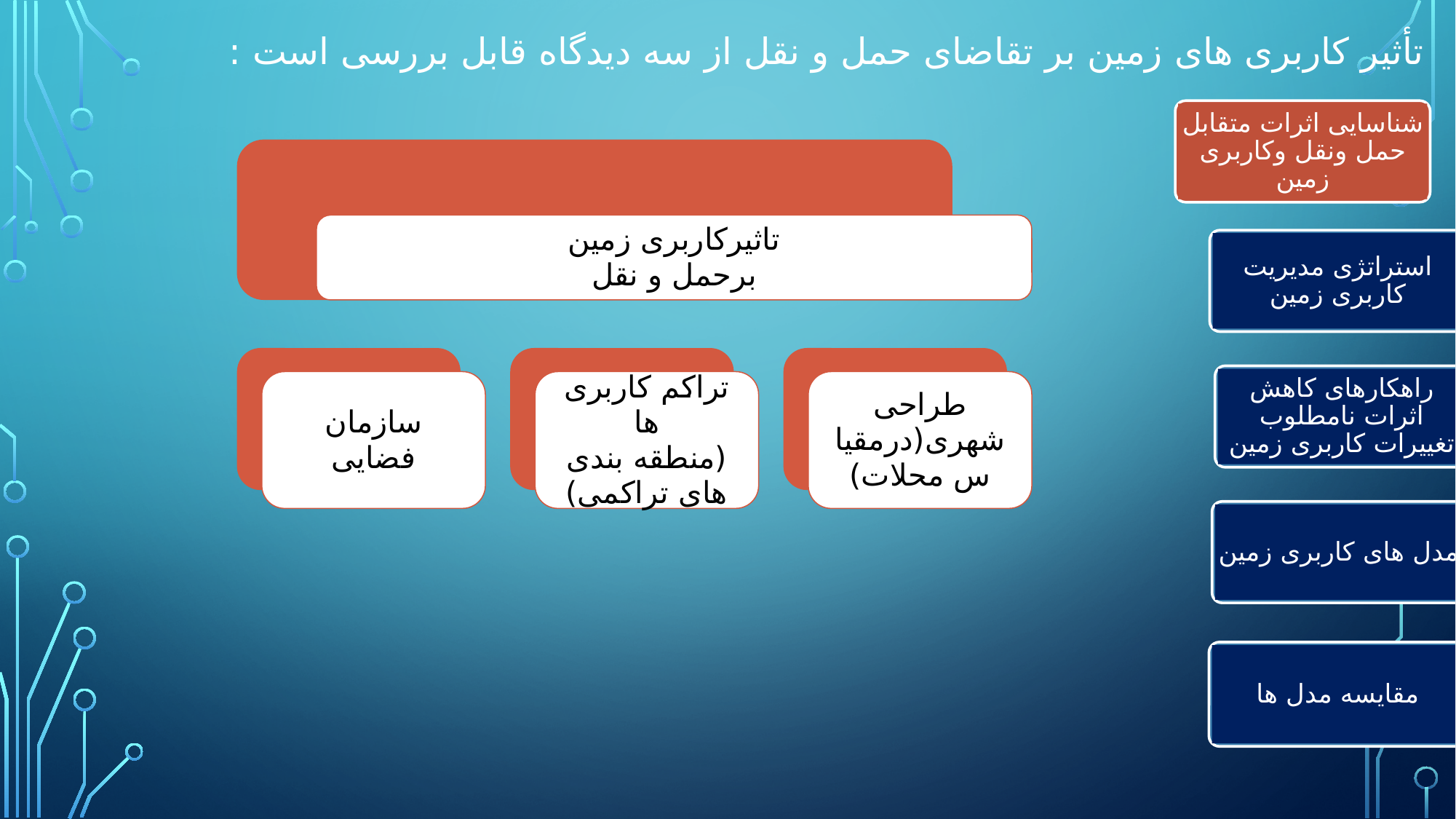

تأثیر کاربری های زمین بر تقاضای حمل و نقل از سه دیدگاه قابل بررسی است :

شناسایی اثرات متقابل حمل ونقل وکاربری زمین
تاثیرکاربری زمین
برحمل و نقل
سازمان فضایی
(منطقه بندی های تراکمی)

استراتژی مدیریت کاربری زمین

راهکارهای کاهش اثرات نامطلوب تغییرات کاربری زمین

مدل های کاربری زمین

مقایسه مدل ها